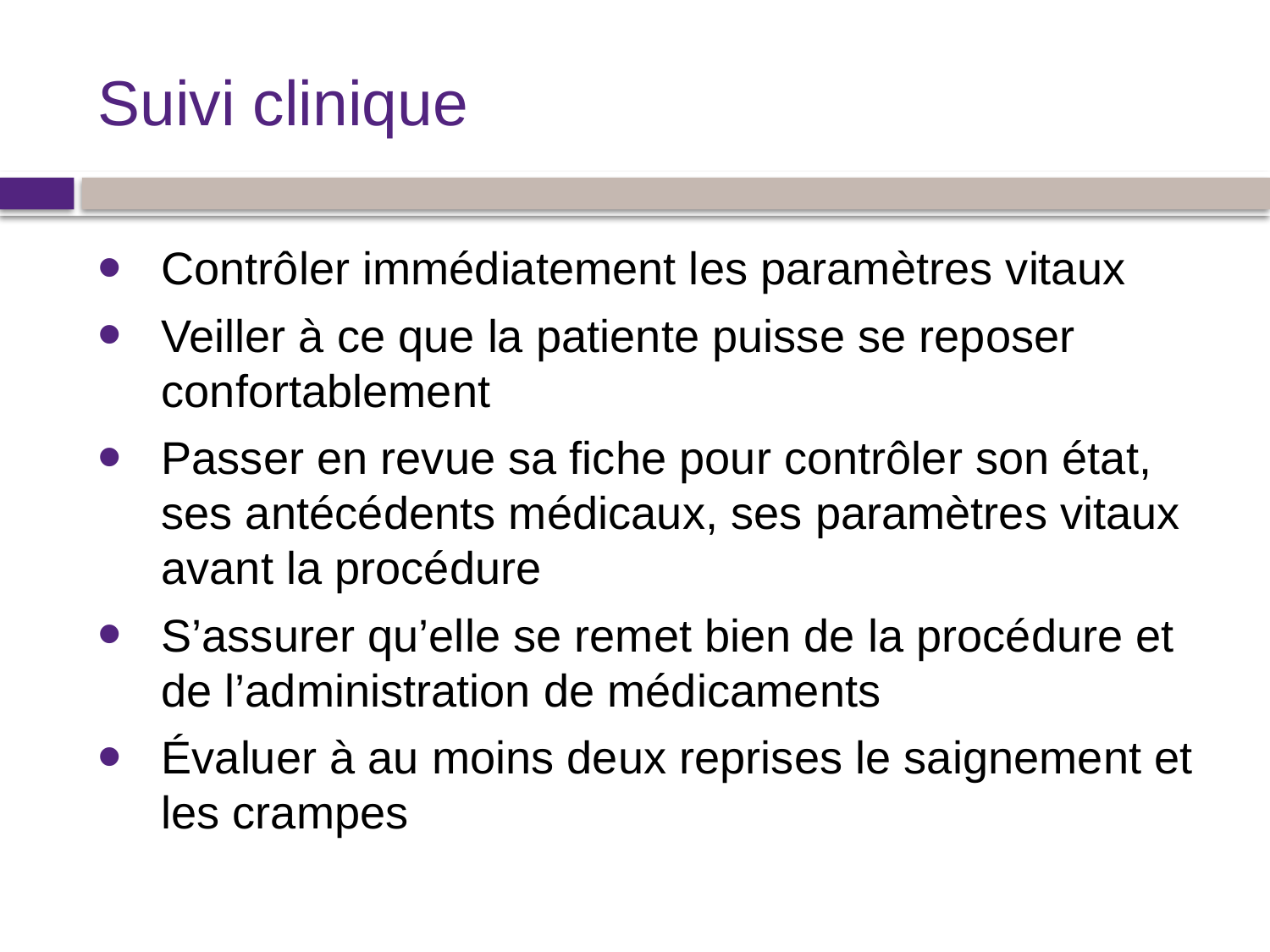

# Suivi clinique
Contrôler immédiatement les paramètres vitaux
Veiller à ce que la patiente puisse se reposer confortablement
Passer en revue sa fiche pour contrôler son état, ses antécédents médicaux, ses paramètres vitaux avant la procédure
S’assurer qu’elle se remet bien de la procédure et de l’administration de médicaments
Évaluer à au moins deux reprises le saignement et les crampes